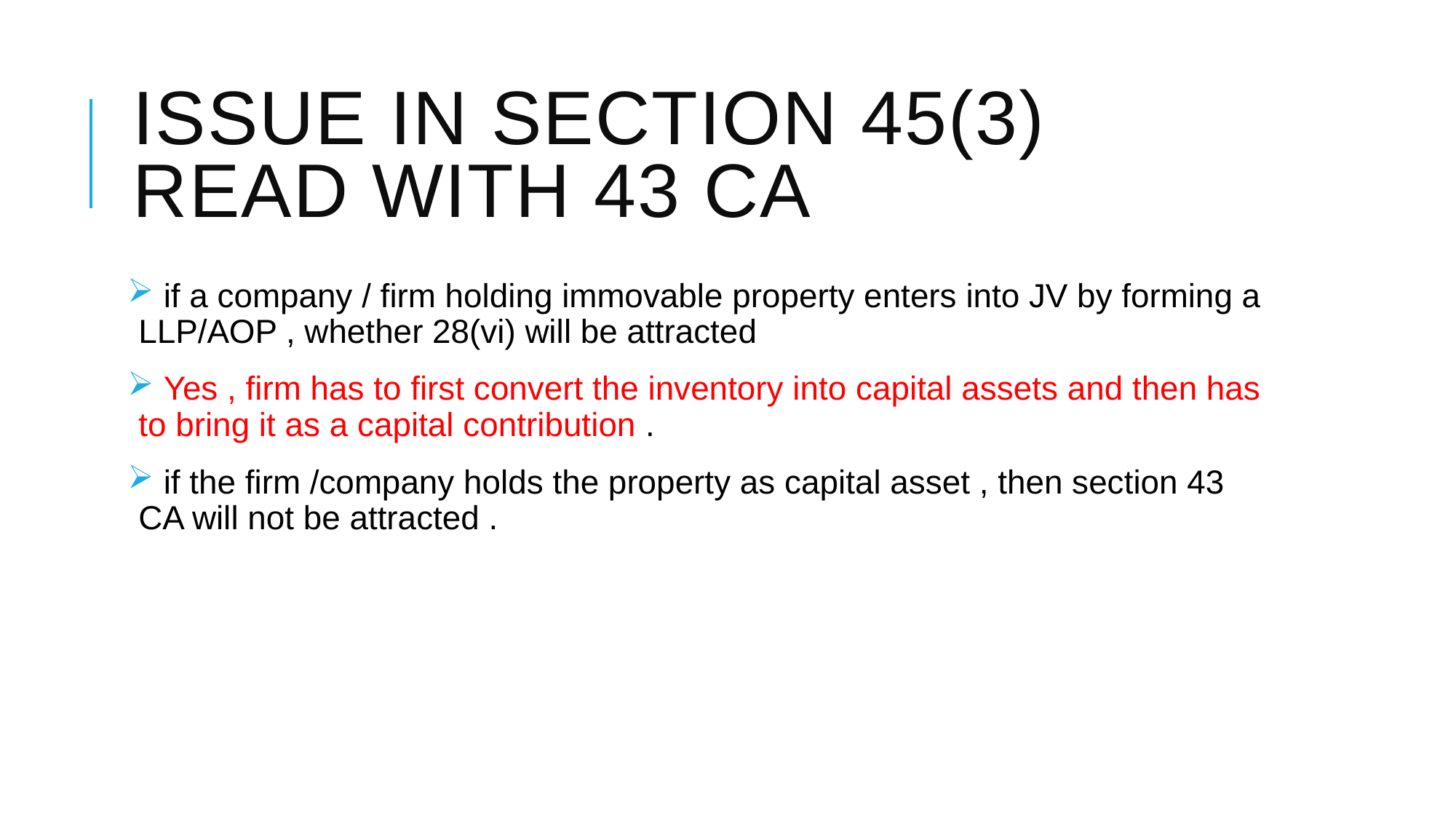

# Issue in section 45(3) read with 43 CA
 if a company / firm holding immovable property enters into JV by forming a LLP/AOP , whether 28(vi) will be attracted
 Yes , firm has to first convert the inventory into capital assets and then has to bring it as a capital contribution .
 if the firm /company holds the property as capital asset , then section 43 CA will not be attracted .